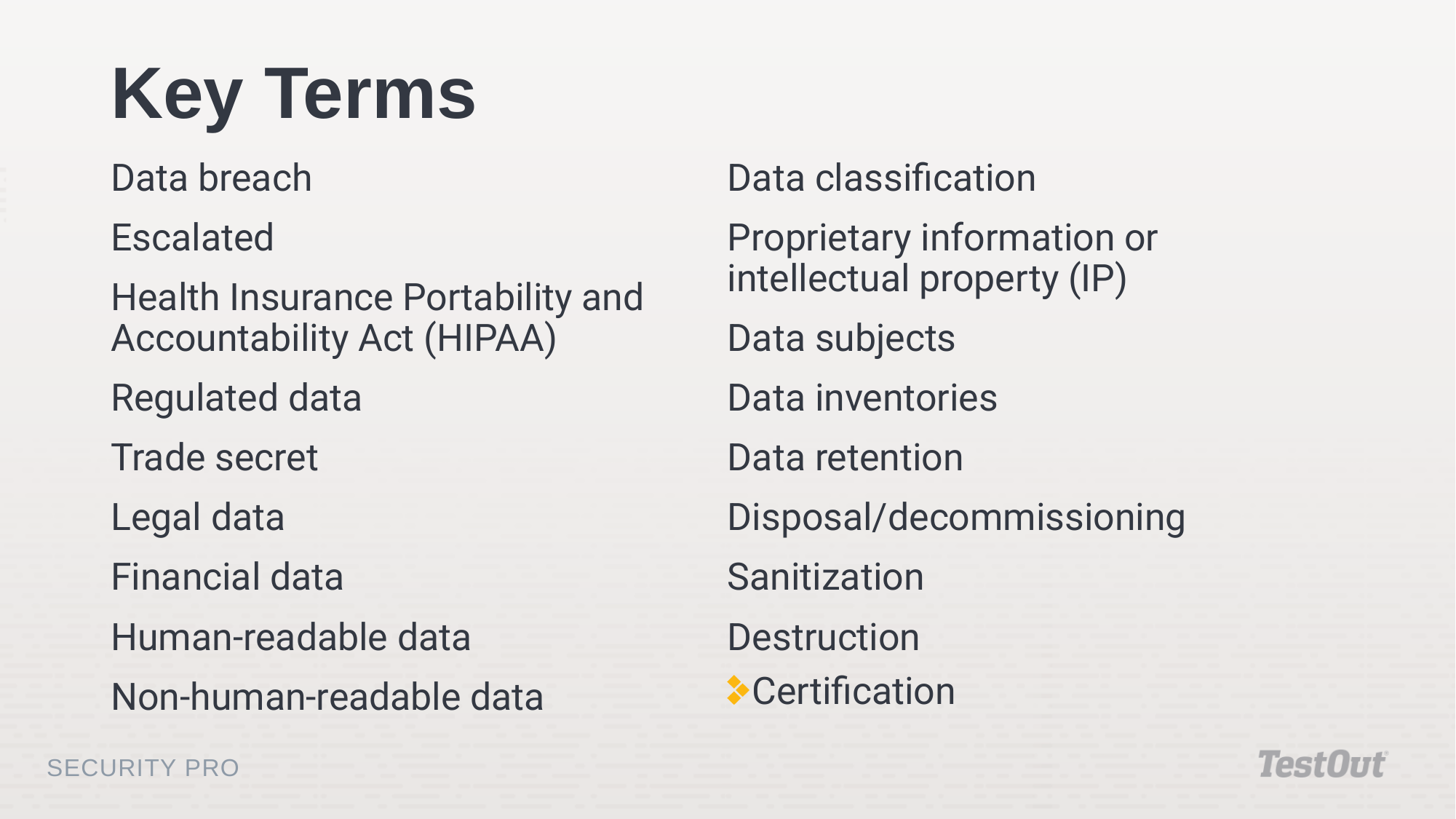

# Key Terms
Data breach
Escalated
Health Insurance Portability and Accountability Act (HIPAA)
Regulated data
Trade secret
Legal data
Financial data
Human-readable data
Non-human-readable data
Data classification
Proprietary information or intellectual property (IP)
Data subjects
Data inventories
Data retention
Disposal/decommissioning
Sanitization
Destruction
Certification
Security Pro